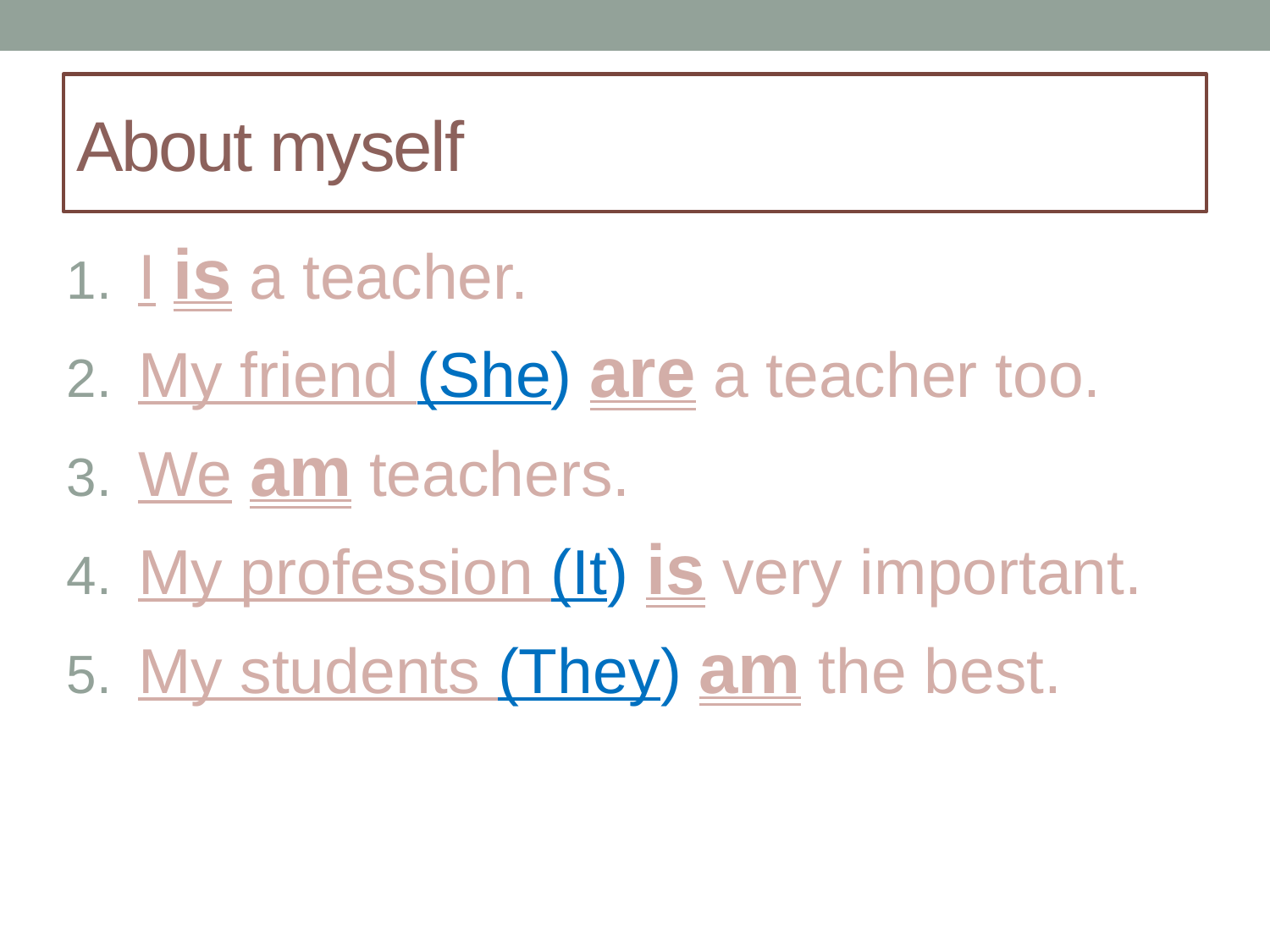

# About myself
I is a teacher.
My friend (She) are a teacher too.
We am teachers.
My profession (It) is very important.
My students (They) am the best.